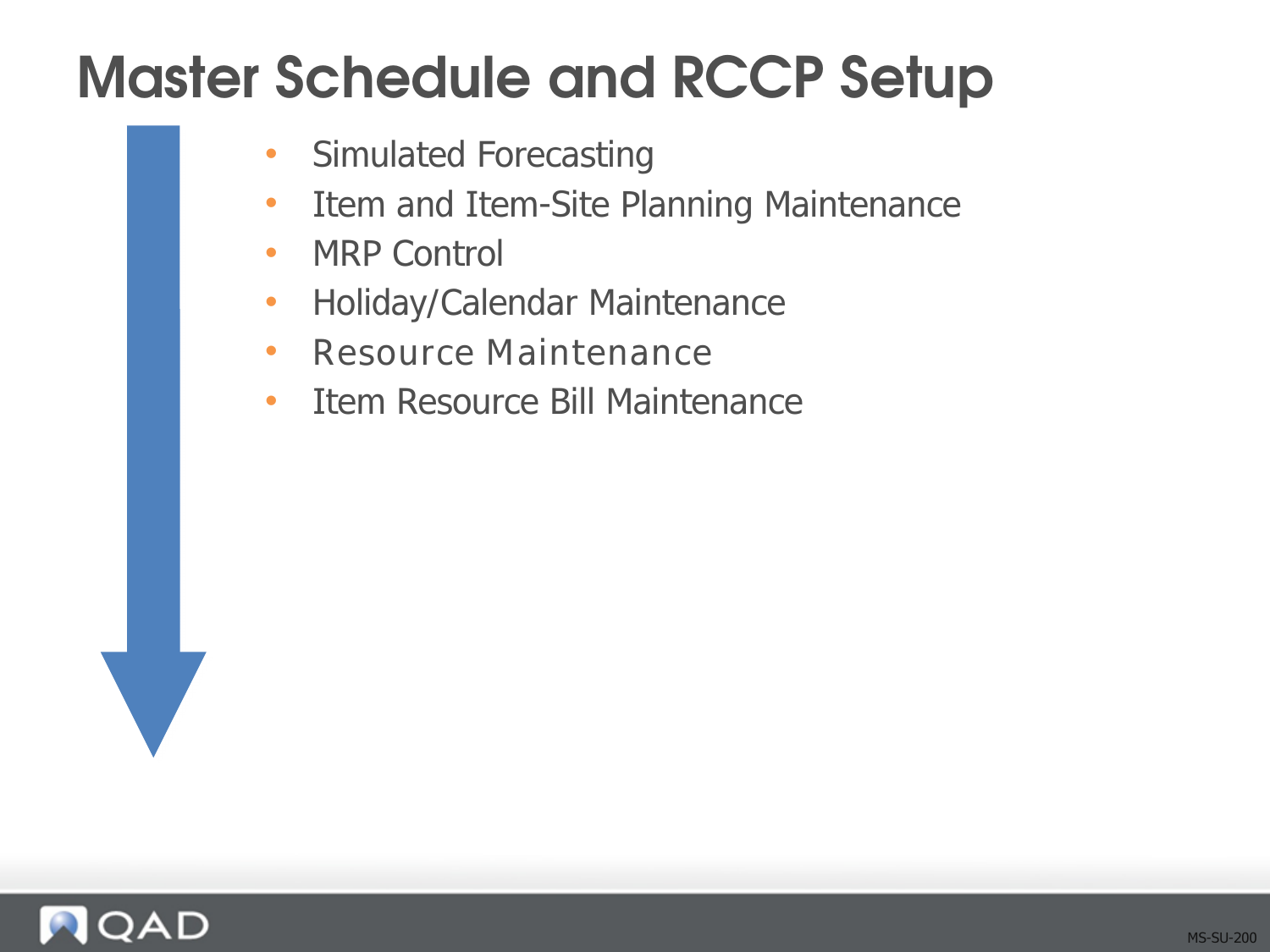

# Master Schedule and RCCP Setup

Simulated Forecasting
Item and Item-Site Planning Maintenance
MRP Control
Holiday/Calendar Maintenance
Resource Maintenance
Item Resource Bill Maintenance
MS-SU-200